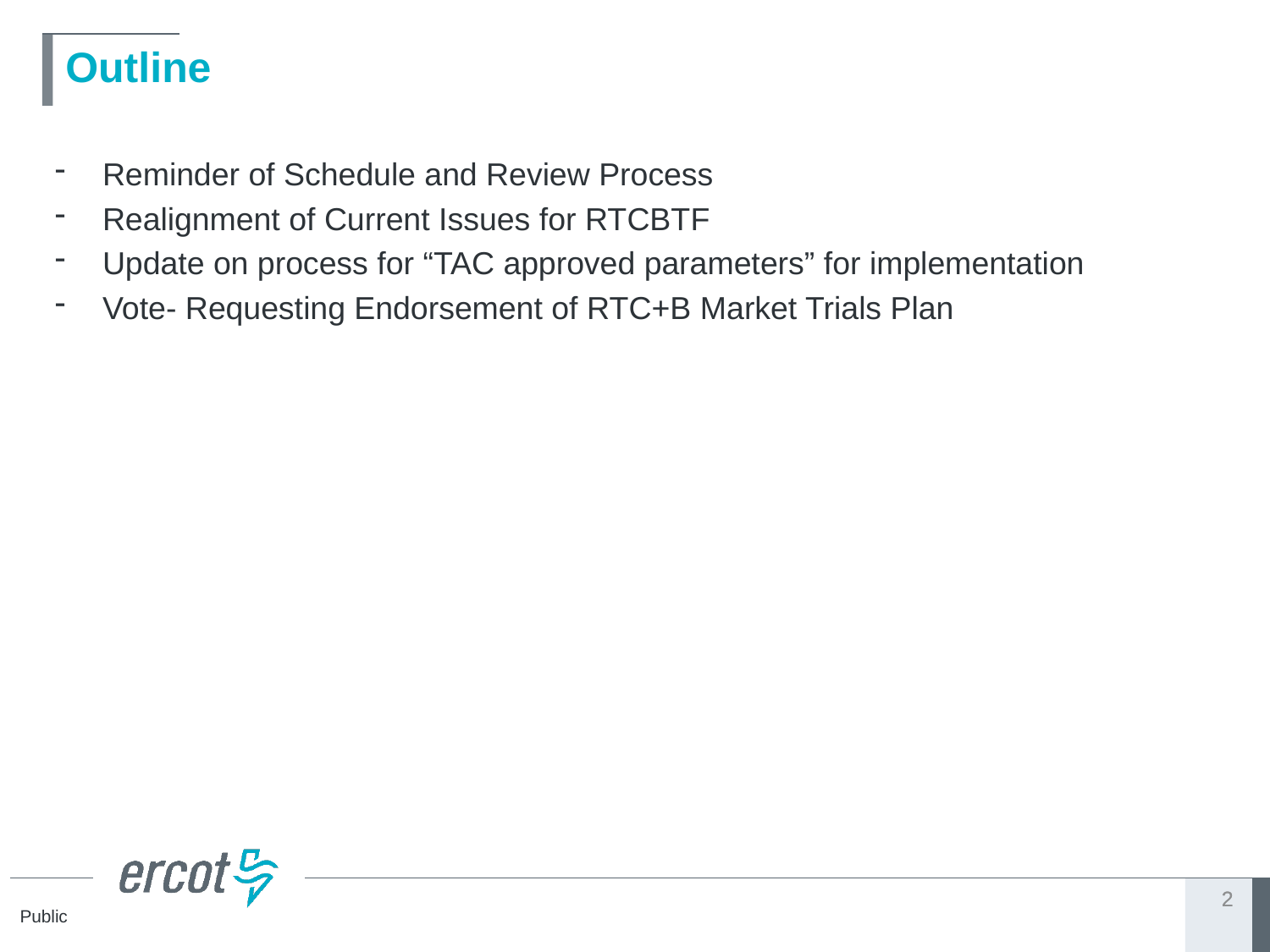

# Outline
Reminder of Schedule and Review Process
Realignment of Current Issues for RTCBTF
Update on process for “TAC approved parameters” for implementation
Vote- Requesting Endorsement of RTC+B Market Trials Plan

2